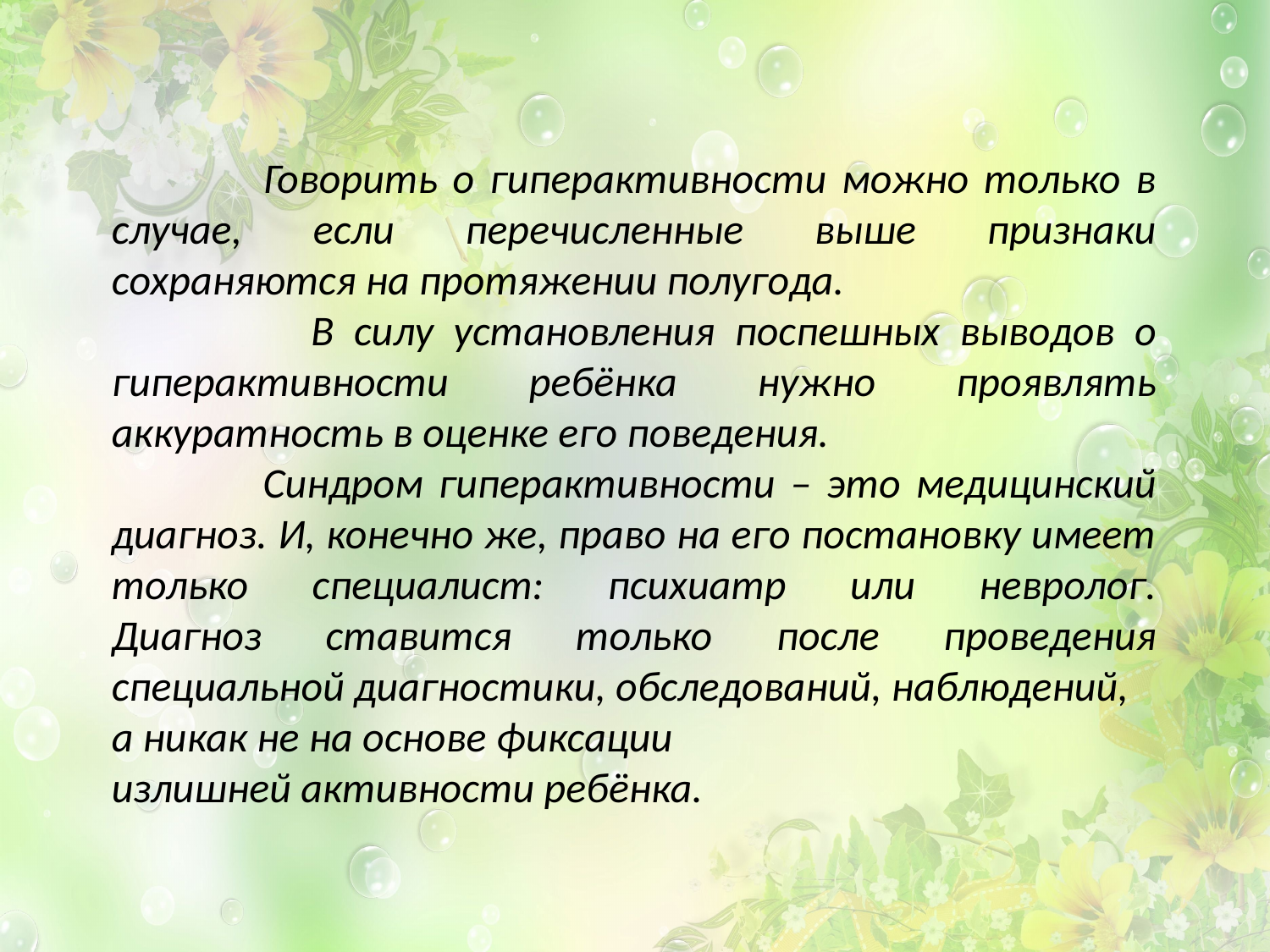

Говорить о гиперактивности можно только в случае, если перечисленные выше признаки сохраняются на протяжении полугода.
          В силу установления поспешных выводов о гиперактивности ребёнка нужно проявлять аккуратность в оценке его поведения.
          Синдром гиперактивности – это медицинский диагноз. И, конечно же, право на его постановку имеет только специалист: психиатр или невролог.
Диагноз ставится только после проведения специальной диагностики, обследований, наблюдений,
а никак не на основе фиксации
излишней активности ребёнка.